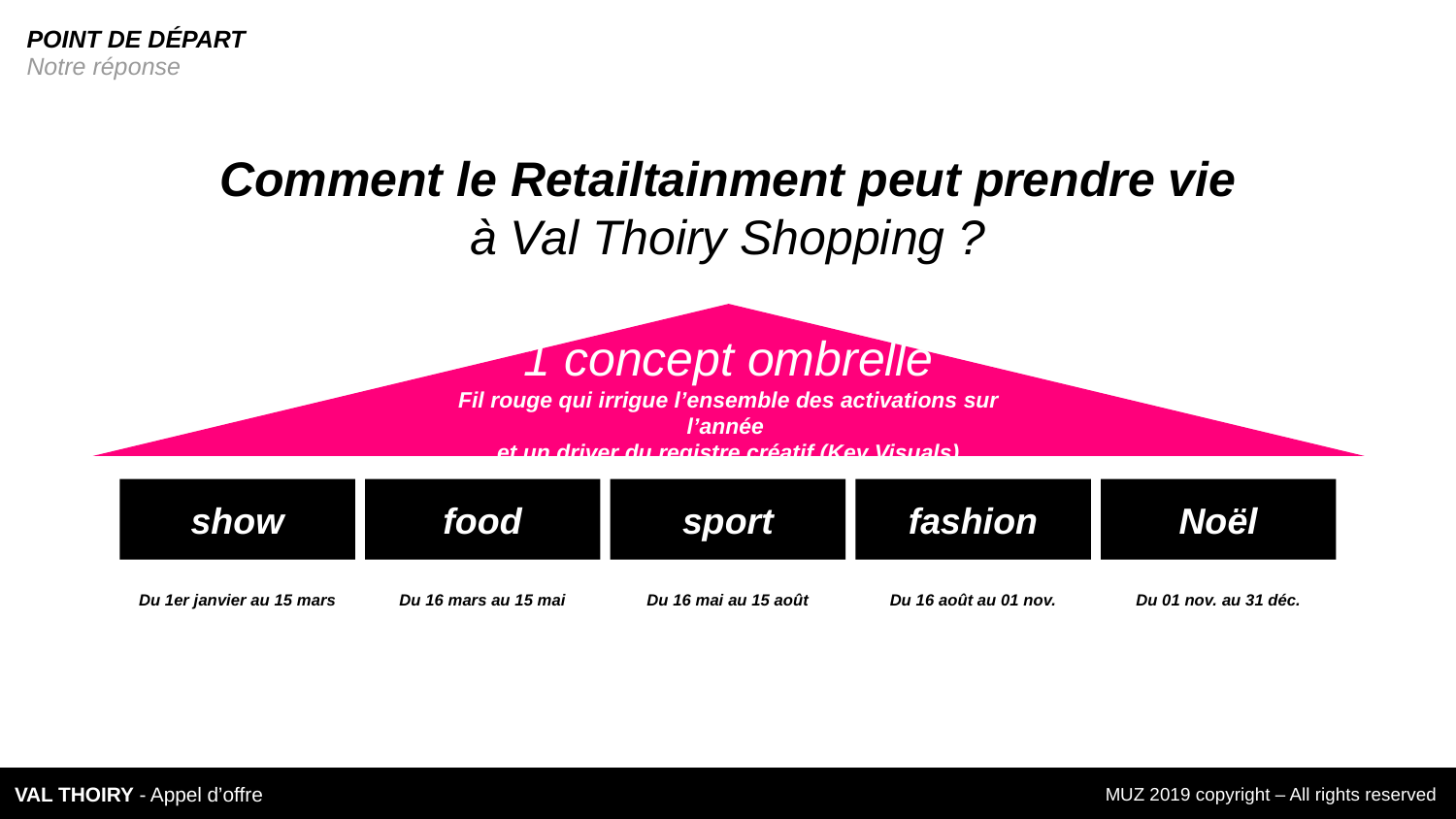

POINT DE DÉPART
Notre réponse
Comment le Retailtainment peut prendre vie
à Val Thoiry Shopping ?
1 concept ombrelle
Fil rouge qui irrigue l’ensemble des activations sur l’année
et un driver du registre créatif (Key Visuals)

show
food
sport
fashion
Noël
Du 1er janvier au 15 mars
Du 16 mars au 15 mai
Du 16 mai au 15 août
Du 16 août au 01 nov.
Du 01 nov. au 31 déc.